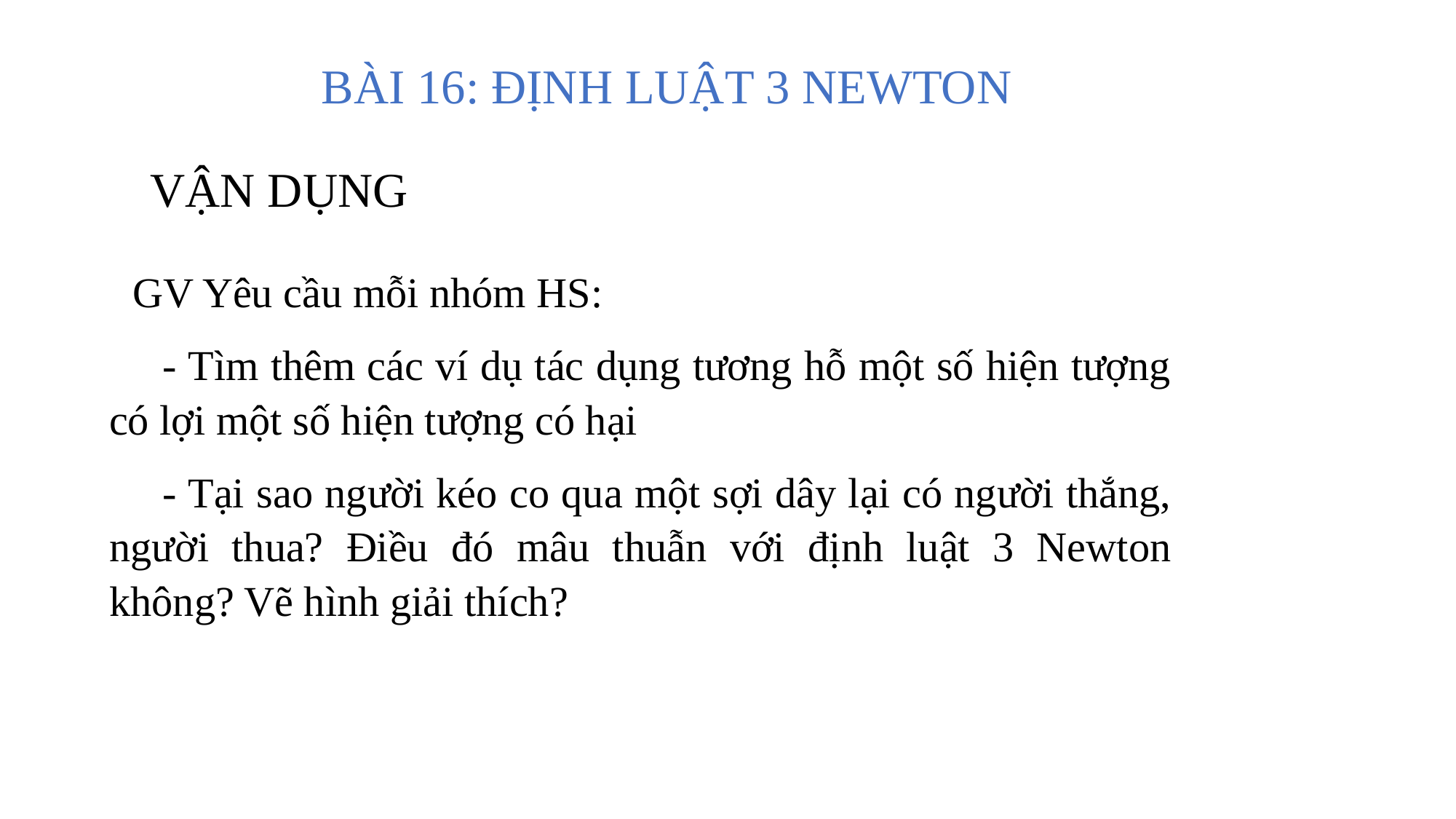

BÀI 16: ĐỊNH LUẬT 3 NEWTON
VẬN DỤNG
GV Yêu cầu mỗi nhóm HS:
- Tìm thêm các ví dụ tác dụng tương hỗ một số hiện tượng có lợi một số hiện tượng có hại
- Tại sao người kéo co qua một sợi dây lại có người thắng, người thua? Điều đó mâu thuẫn với định luật 3 Newton không? Vẽ hình giải thích?